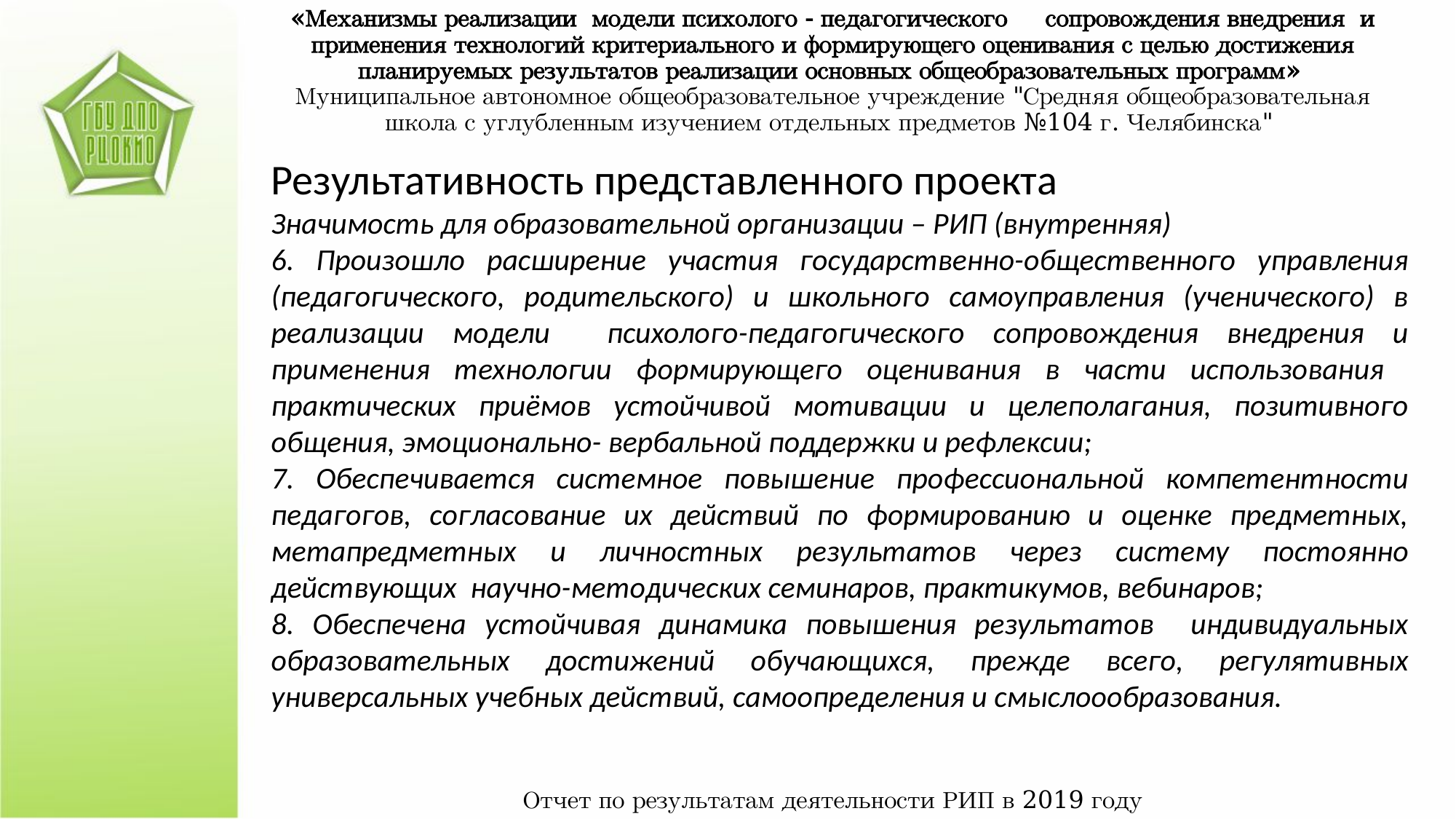

«Механизмы реализации  модели психолого - педагогического     сопровождения внедрения  и применения технологий критериального и формирующего оценивания с целью достижения планируемых результатов реализации основных общеобразовательных программ»
Муниципальное автономное общеобразовательное учреждение "Средняя общеобразовательная школа с углубленным изучением отдельных предметов №104 г. Челябинска"
Результативность представленного проекта
Значимость для образовательной организации – РИП (внутренняя)
6. Произошло расширение участия государственно-общественного управления (педагогического, родительского) и школьного самоуправления (ученического) в реализации модели  психолого-педагогического сопровождения внедрения и применения технологии формирующего оценивания в части использования  практических приёмов устойчивой мотивации и целеполагания, позитивного общения, эмоционально- вербальной поддержки и рефлексии;
7. Обеспечивается системное повышение профессиональной компетентности педагогов, согласование их действий по формированию и оценке предметных, метапредметных и личностных результатов через систему постоянно действующих  научно-методических семинаров, практикумов, вебинаров;
8. Обеспечена устойчивая динамика повышения результатов  индивидуальных образовательных достижений обучающихся, прежде всего, регулятивных универсальных учебных действий, самоопределения и смыслоообразования.
Отчет по результатам деятельности РИП в 2019 году